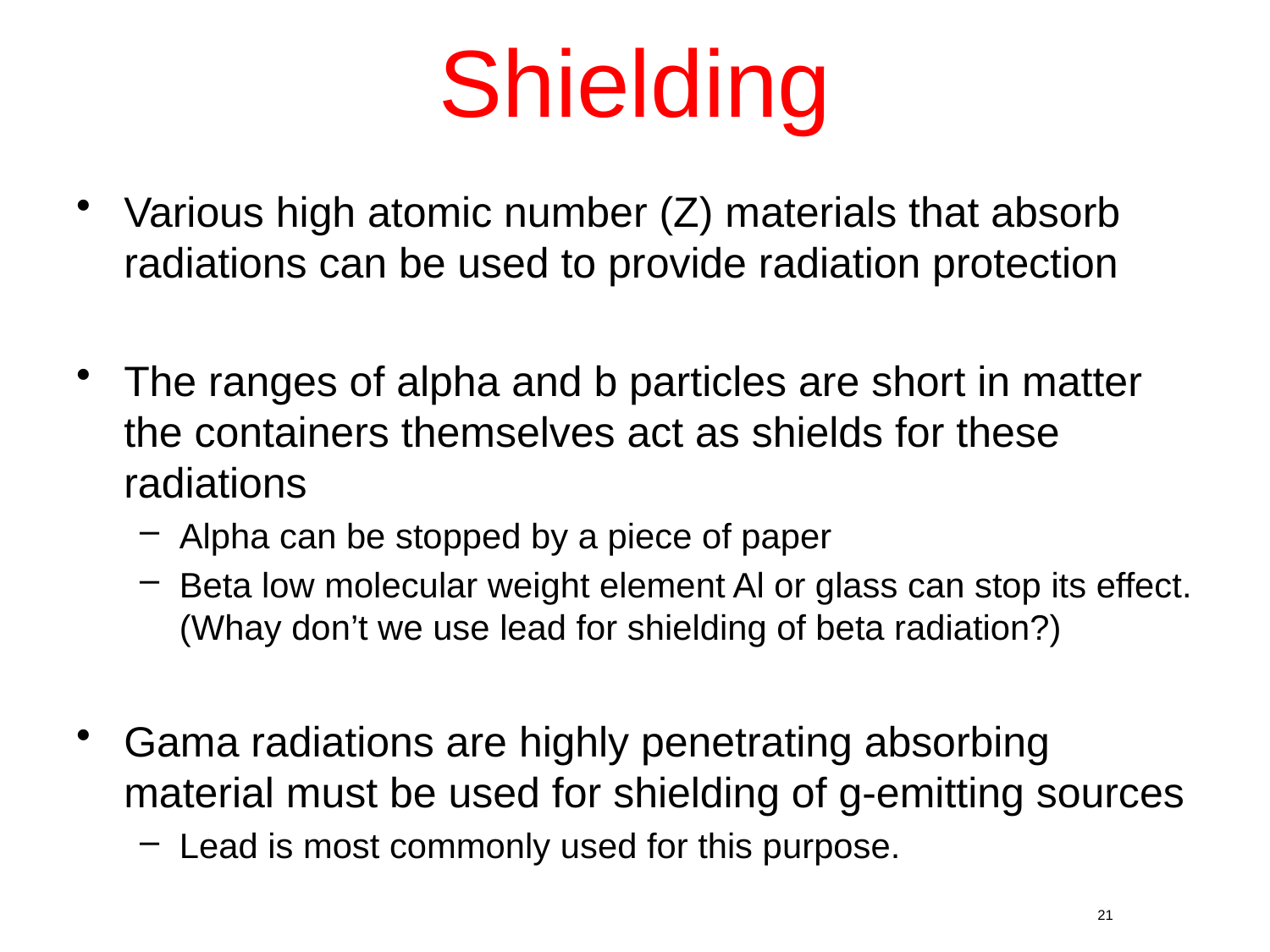

# Shielding
Various high atomic number (Z) materials that absorb radiations can be used to provide radiation protection

The ranges of alpha and b particles are short in matter the containers themselves act as shields for these radiations
Alpha can be stopped by a piece of paper
Beta low molecular weight element Al or glass can stop its effect. (Whay don’t we use lead for shielding of beta radiation?)

Gama radiations are highly penetrating absorbing material must be used for shielding of g-emitting sources
Lead is most commonly used for this purpose.
21